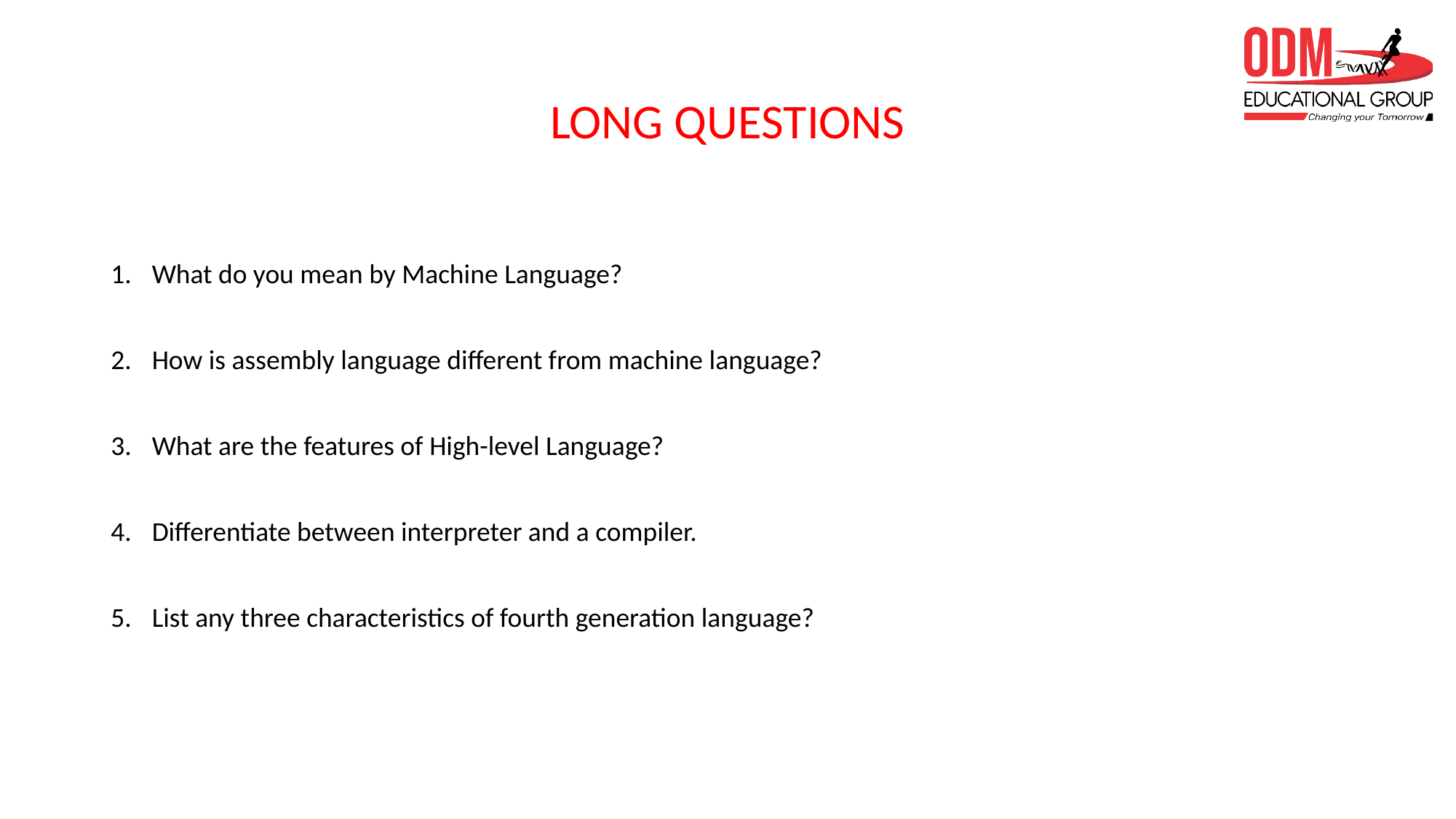

# LONG QUESTIONS
What do you mean by Machine Language?
How is assembly language different from machine language?
What are the features of High-level Language?
Differentiate between interpreter and a compiler.
List any three characteristics of fourth generation language?